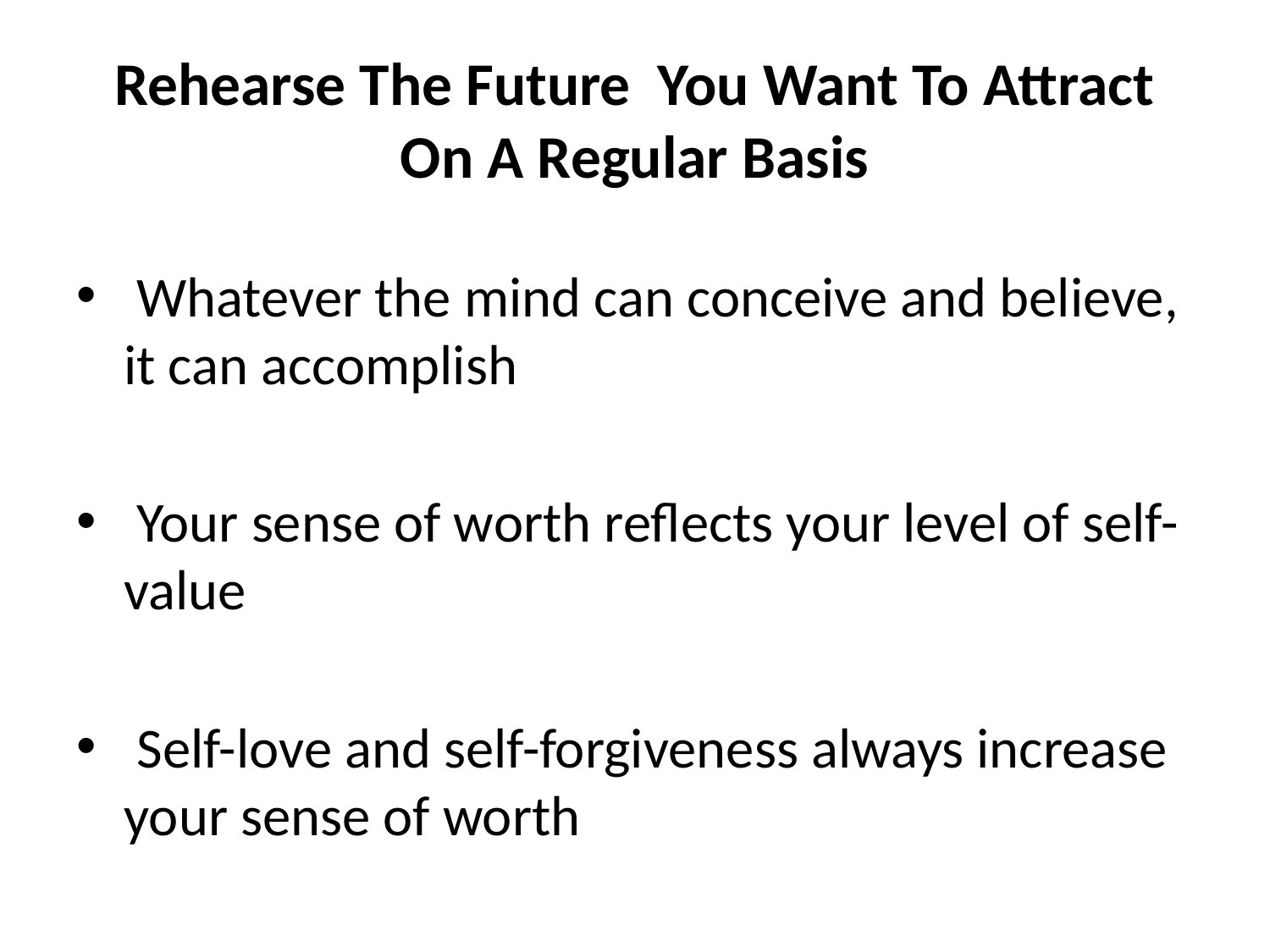

# Rehearse The Future  You Want To Attract On A Regular Basis
 Whatever the mind can conceive and believe, it can accomplish

 Your sense of worth reflects your level of self-value

 Self-love and self-forgiveness always increase your sense of worth